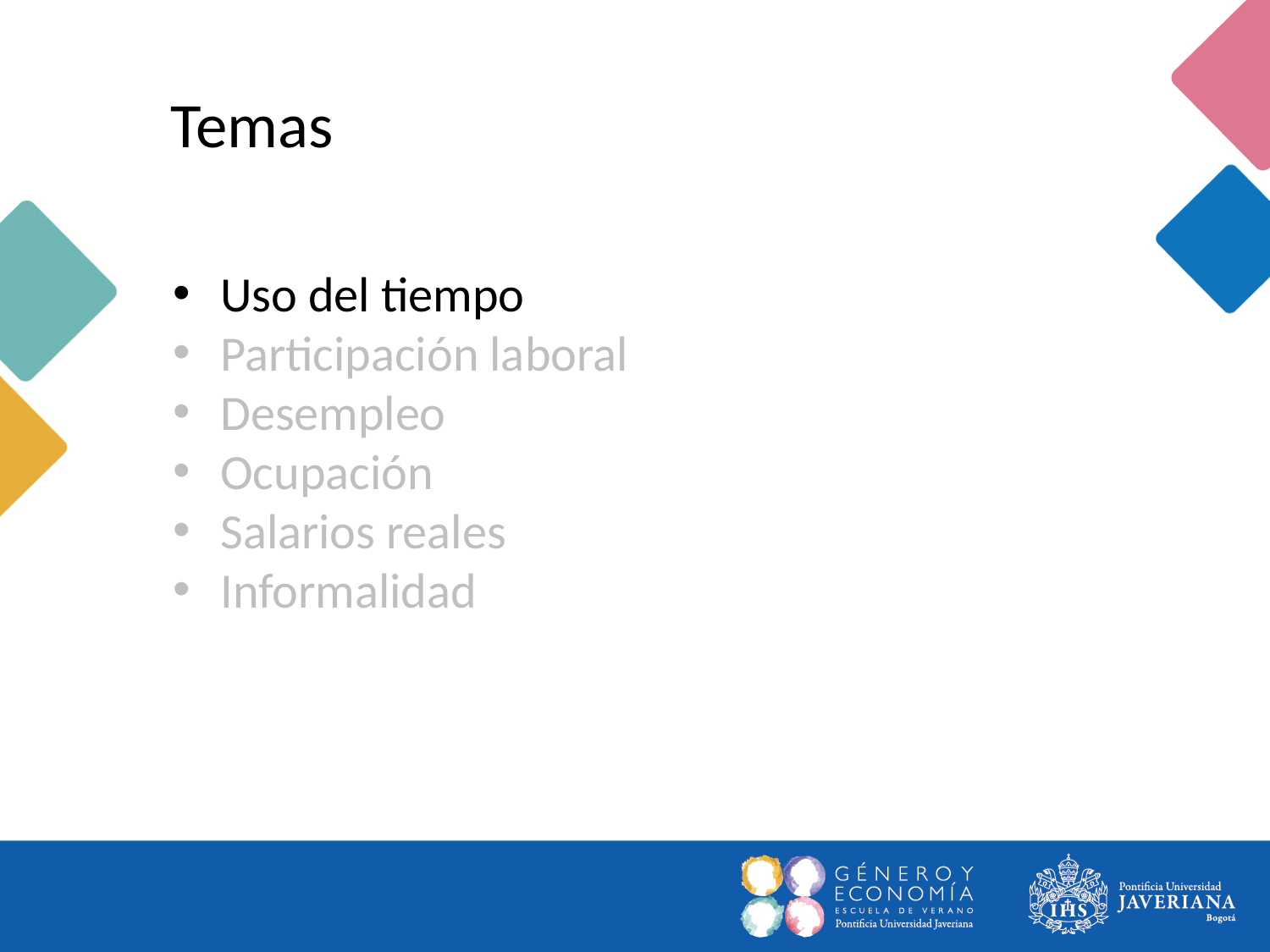

Temas
Uso del tiempo
Participación laboral
Desempleo
Ocupación
Salarios reales
Informalidad